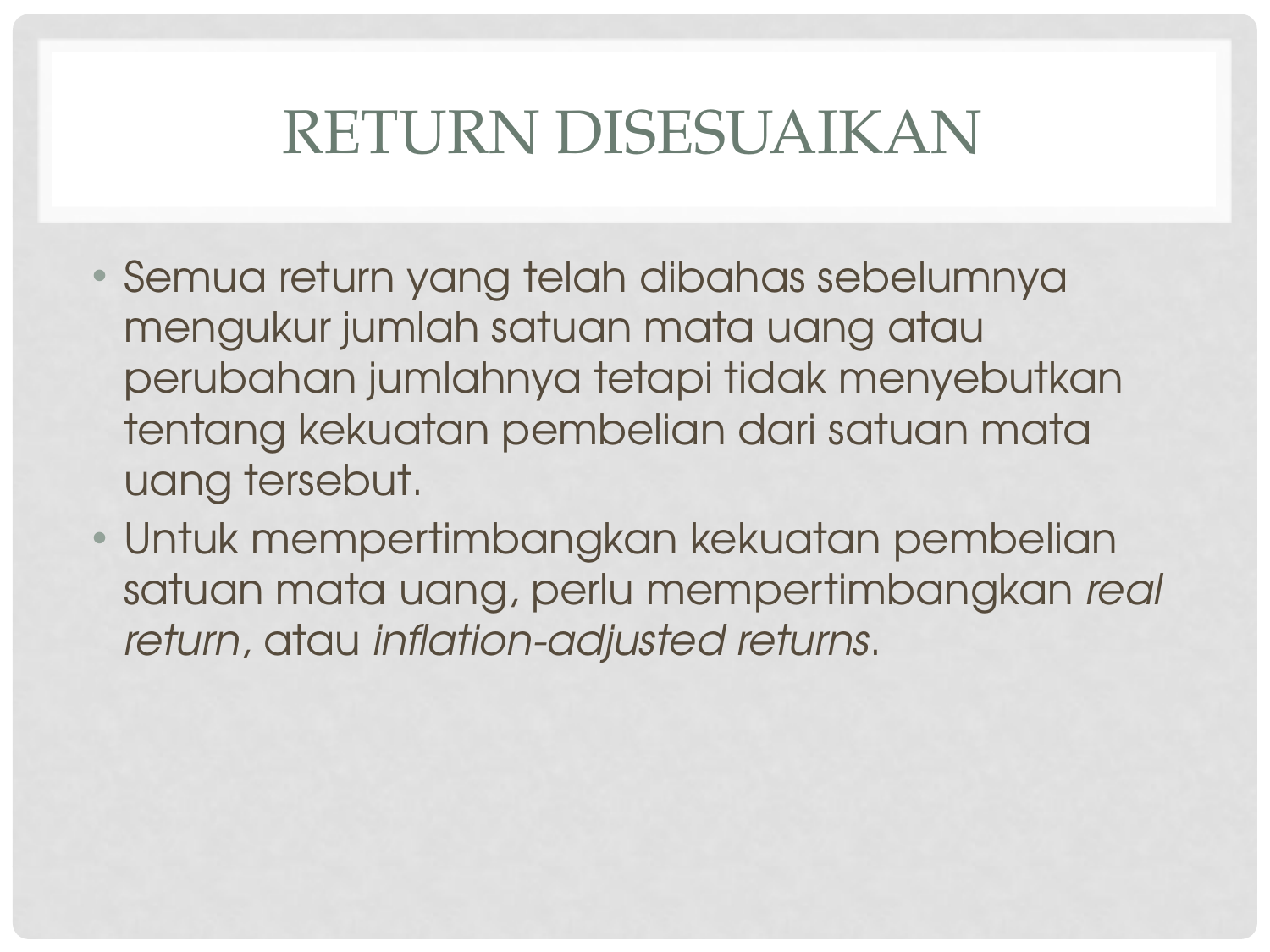

# Return disesuaikan
Semua return yang telah dibahas sebelumnya mengukur jumlah satuan mata uang atau perubahan jumlahnya tetapi tidak menyebutkan tentang kekuatan pembelian dari satuan mata uang tersebut.
Untuk mempertimbangkan kekuatan pembelian satuan mata uang, perlu mempertimbangkan real return, atau inflation-adjusted returns.